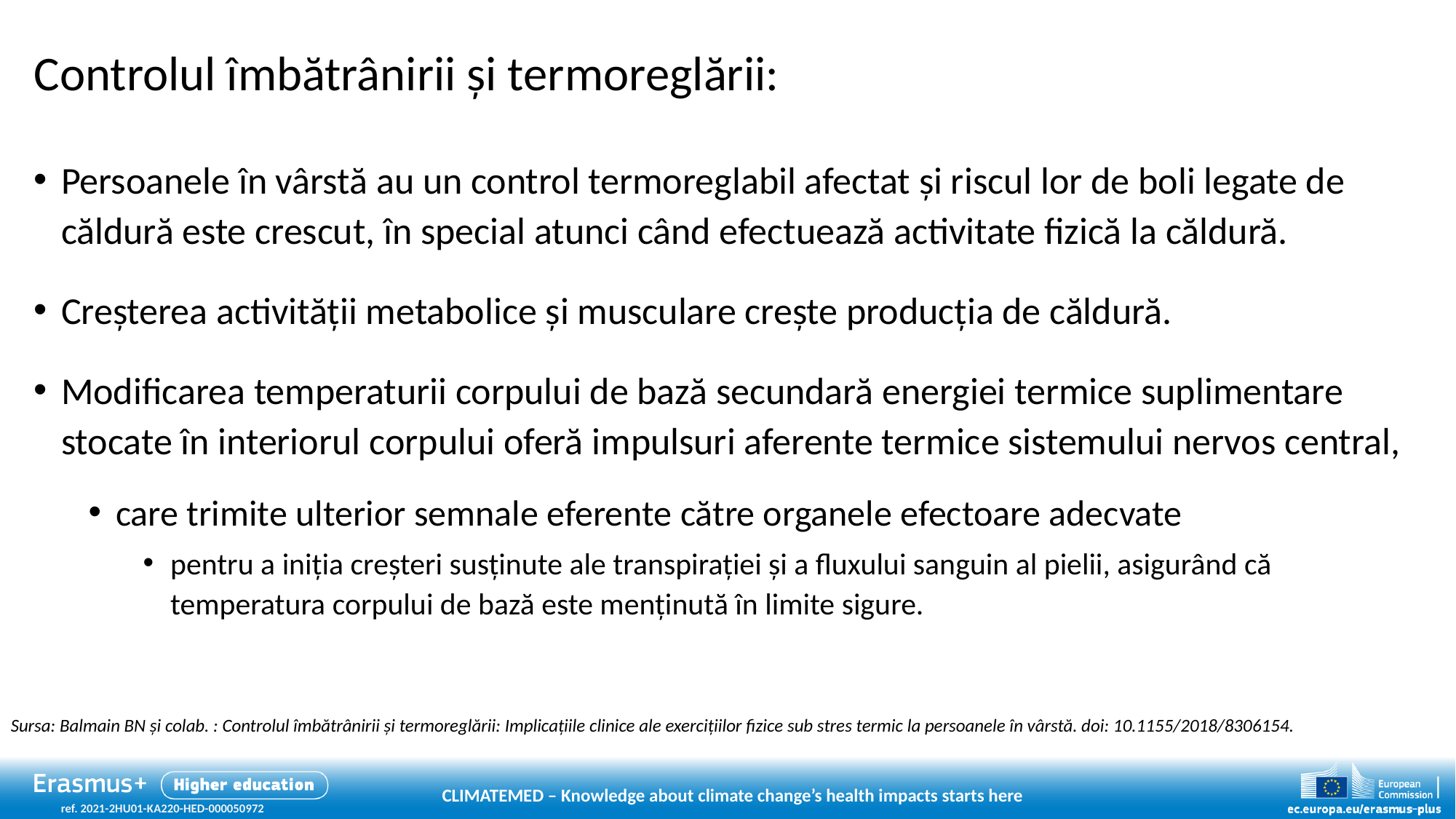

# Controlul îmbătrânirii și termoreglării:
Persoanele în vârstă au un control termoreglabil afectat și riscul lor de boli legate de căldură este crescut, în special atunci când efectuează activitate fizică la căldură.
Creșterea activității metabolice și musculare crește producția de căldură.
Modificarea temperaturii corpului de bază secundară energiei termice suplimentare stocate în interiorul corpului oferă impulsuri aferente termice sistemului nervos central,
care trimite ulterior semnale eferente către organele efectoare adecvate
pentru a iniția creșteri susținute ale transpirației și a fluxului sanguin al pielii, asigurând că temperatura corpului de bază este menținută în limite sigure.

Sursa: Balmain BN și colab. : Controlul îmbătrânirii și termoreglării: Implicațiile clinice ale exercițiilor fizice sub stres termic la persoanele în vârstă. doi: 10.1155/2018/8306154.